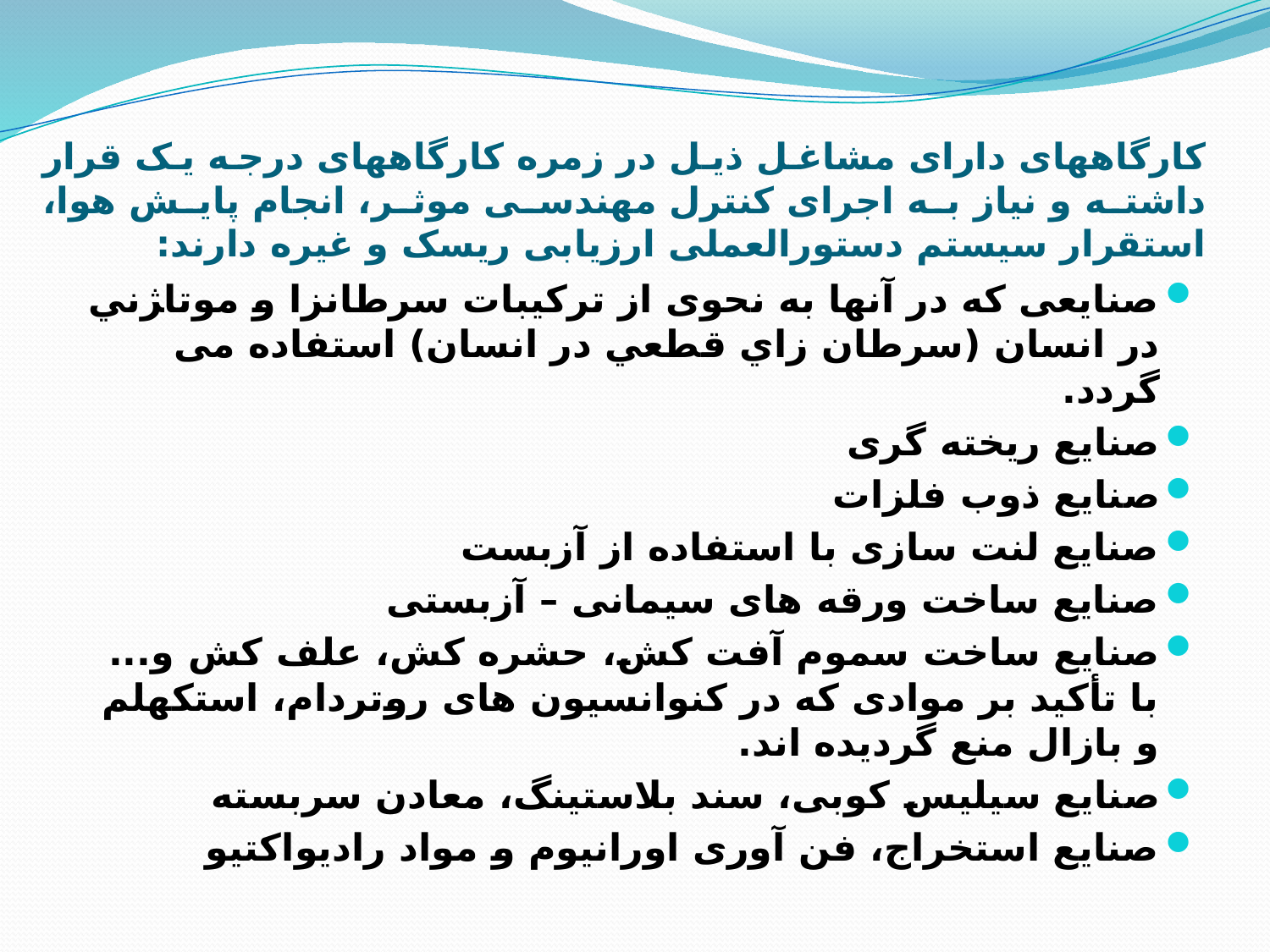

# کارگاههای دارای مشاغل ذیل در زمره کارگاههای درجه یک قرار داشته و نیاز به اجرای کنترل مهندسی موثر، انجام پایش هوا، استقرار سیستم دستورالعملی ارزیابی ریسک و غیره دارند:
صنایعی که در آنها به نحوی از تركيبات سرطانزا و موتا‍ژني در انسان (سرطان زاي قطعي در انسان) استفاده می گردد.
صنایع ریخته گری
صنایع ذوب فلزات
صنایع لنت سازی با استفاده از آزبست
صنایع ساخت ورقه های سیمانی – آزبستی
صنایع ساخت سموم آفت کش، حشره کش، علف کش و... با تأکید بر موادی که در کنوانسیون های روتردام، استکهلم و بازال منع گردیده اند.
صنایع سیلیس کوبی، سند بلاستینگ، معادن سربسته
صنایع استخراج، فن آوری اورانیوم و مواد رادیواکتیو